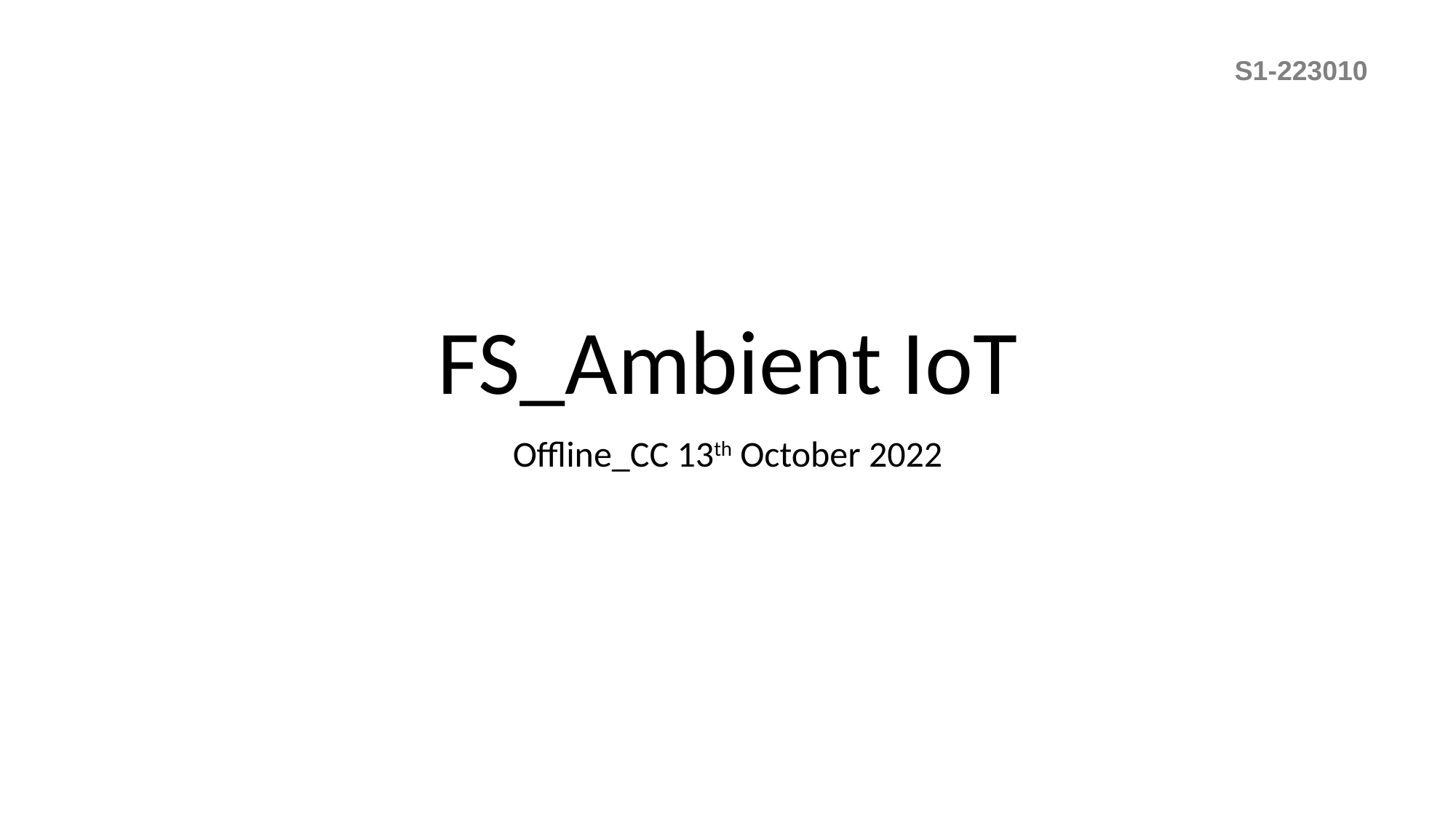

S1-223010
# FS_Ambient IoT
Offline_CC 13th October 2022